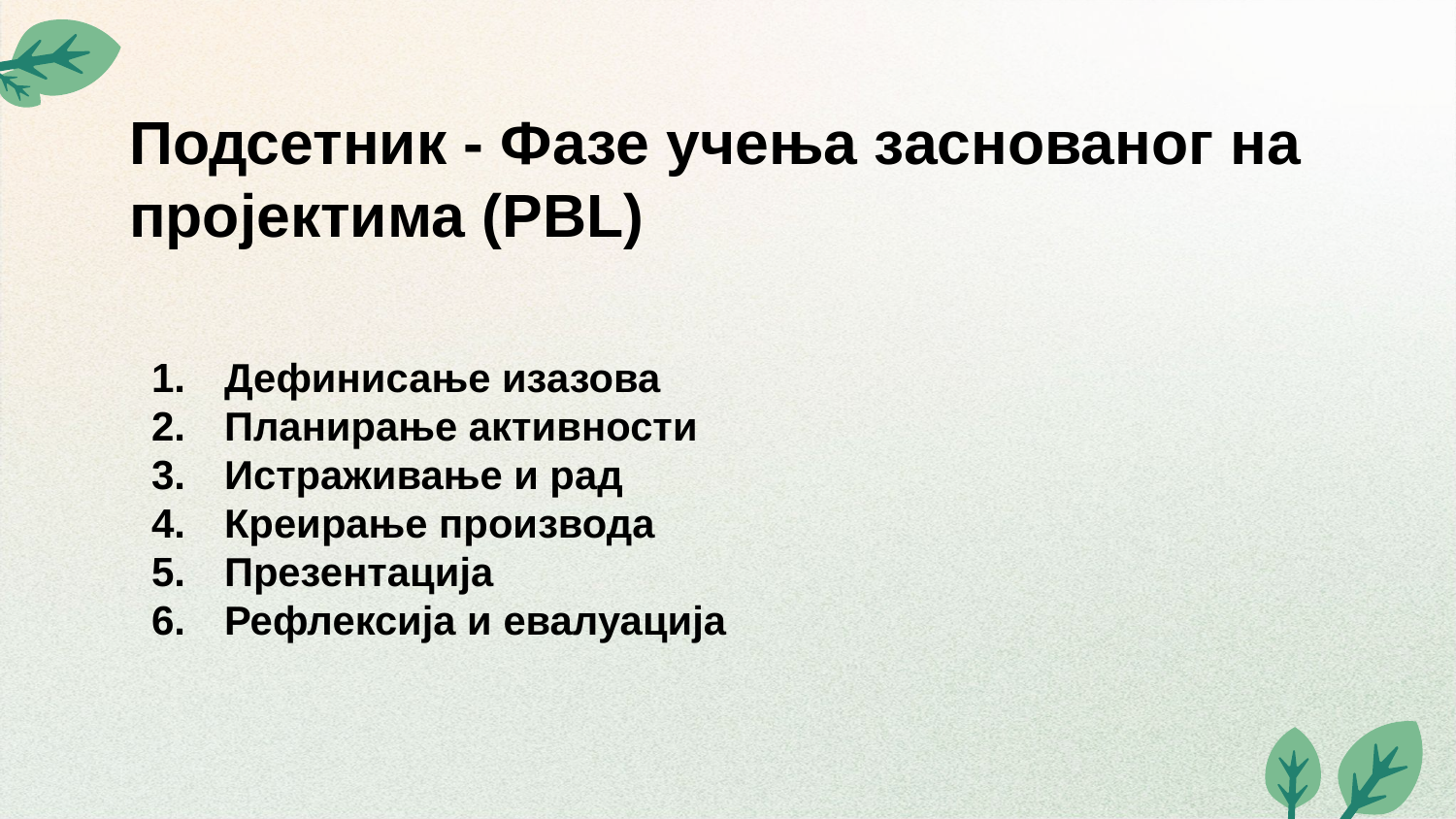

# Подсетник - Фазе учења заснованог на пројектима (PBL)
Дефинисање изазова
Планирање активности
Истраживање и рад
Креирање производа
Презентација
Рефлексија и евалуација